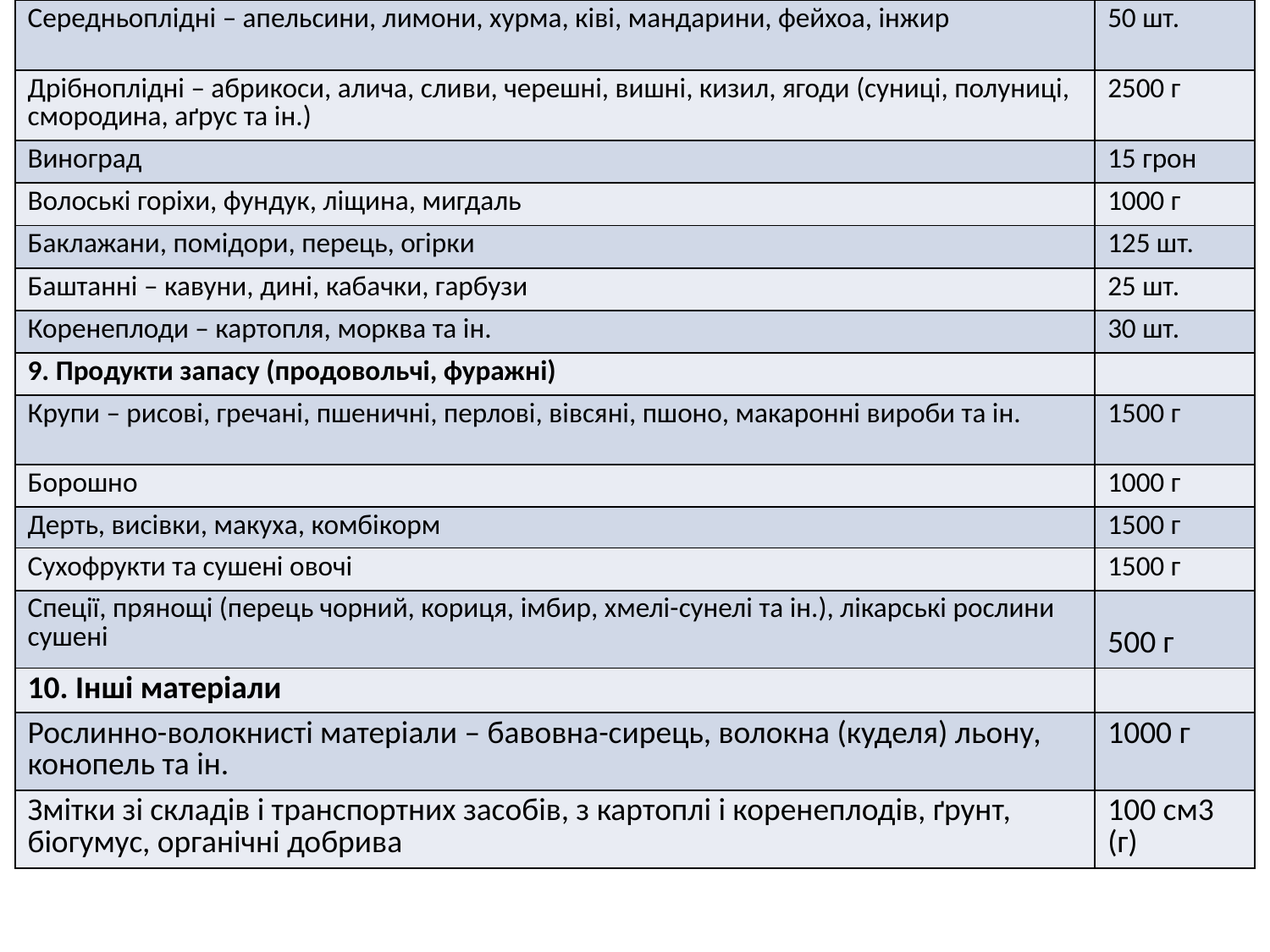

| Середньоплідні – апельсини, лимони, хурма, ківі, мандарини, фейхоа, інжир | 50 шт. |
| --- | --- |
| Дрібноплідні – абрикоси, алича, сливи, черешні, вишні, кизил, ягоди (суниці, полуниці, смородина, аґрус та ін.) | 2500 г |
| Виноград | 15 грон |
| Волоські горіхи, фундук, ліщина, мигдаль | 1000 г |
| Баклажани, помідори, перець, огірки | 125 шт. |
| Баштанні – кавуни, дині, кабачки, гарбузи | 25 шт. |
| Коренеплоди – картопля, морква та ін. | 30 шт. |
| 9. Продукти запасу (продовольчі, фуражні) |  |
| Крупи – рисові, гречані, пшеничні, перлові, вівсяні, пшоно, макаронні вироби та ін. | 1500 г |
| Борошно | 1000 г |
| Дерть, висівки, макуха, комбікорм | 1500 г |
| Сухофрукти та сушені овочі | 1500 г |
| Спеції, прянощі (перець чорний, кориця, імбир, хмелі-сунелі та ін.), лікарські рослини сушені | 500 г |
| 10. Інші матеріали |  |
| Рослинно-волокнисті матеріали – бавовна-сирець, волокна (куделя) льону, конопель та ін. | 1000 г |
| Змітки зі складів і транспортних засобів, з картоплі і коренеплодів, ґрунт, біогумус, органічні добрива | 100 см3 (г) |